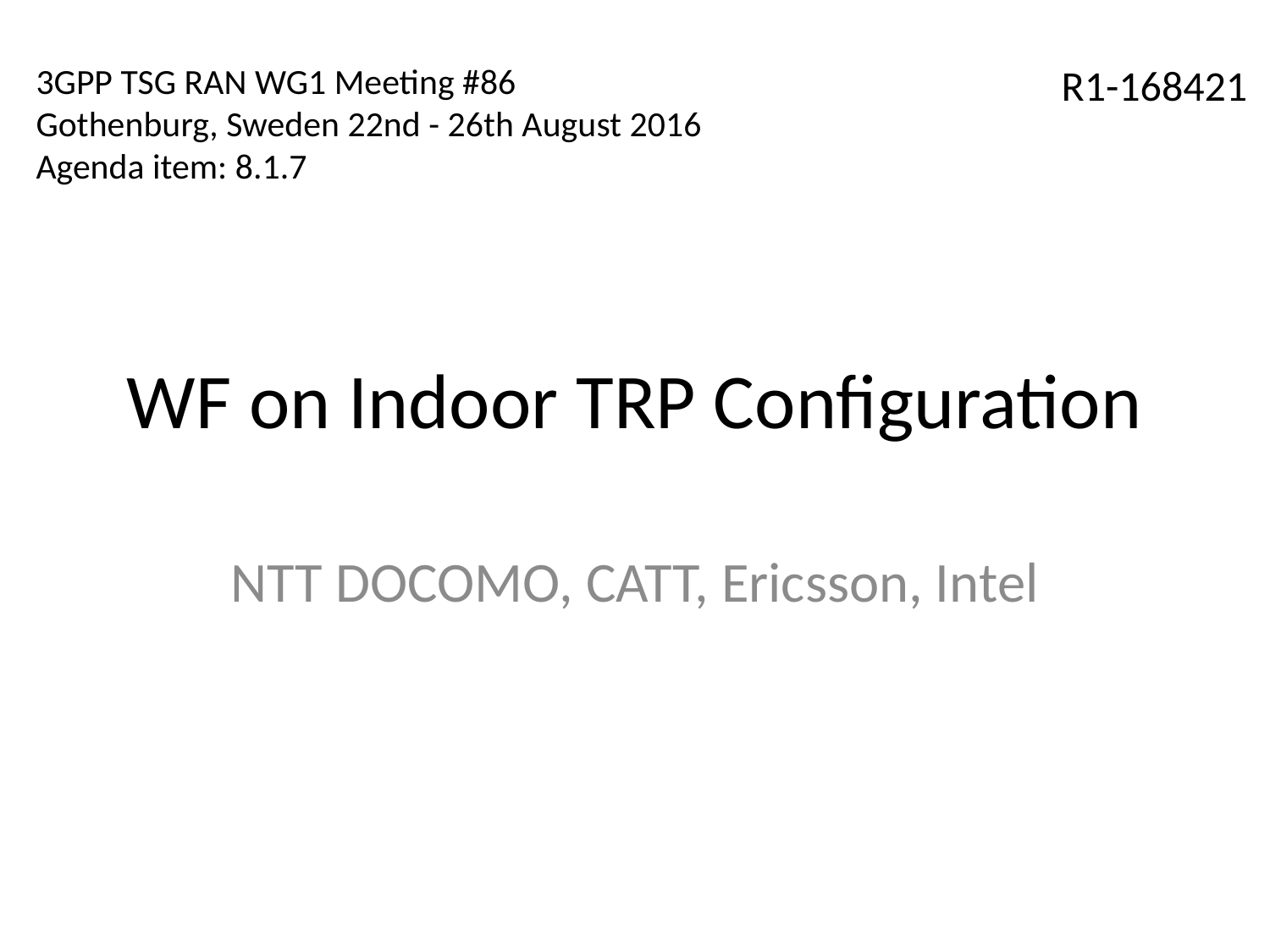

3GPP TSG RAN WG1 Meeting #86
Gothenburg, Sweden 22nd - 26th August 2016
Agenda item: 8.1.7
R1-168421
# WF on Indoor TRP Configuration
NTT DOCOMO, CATT, Ericsson, Intel